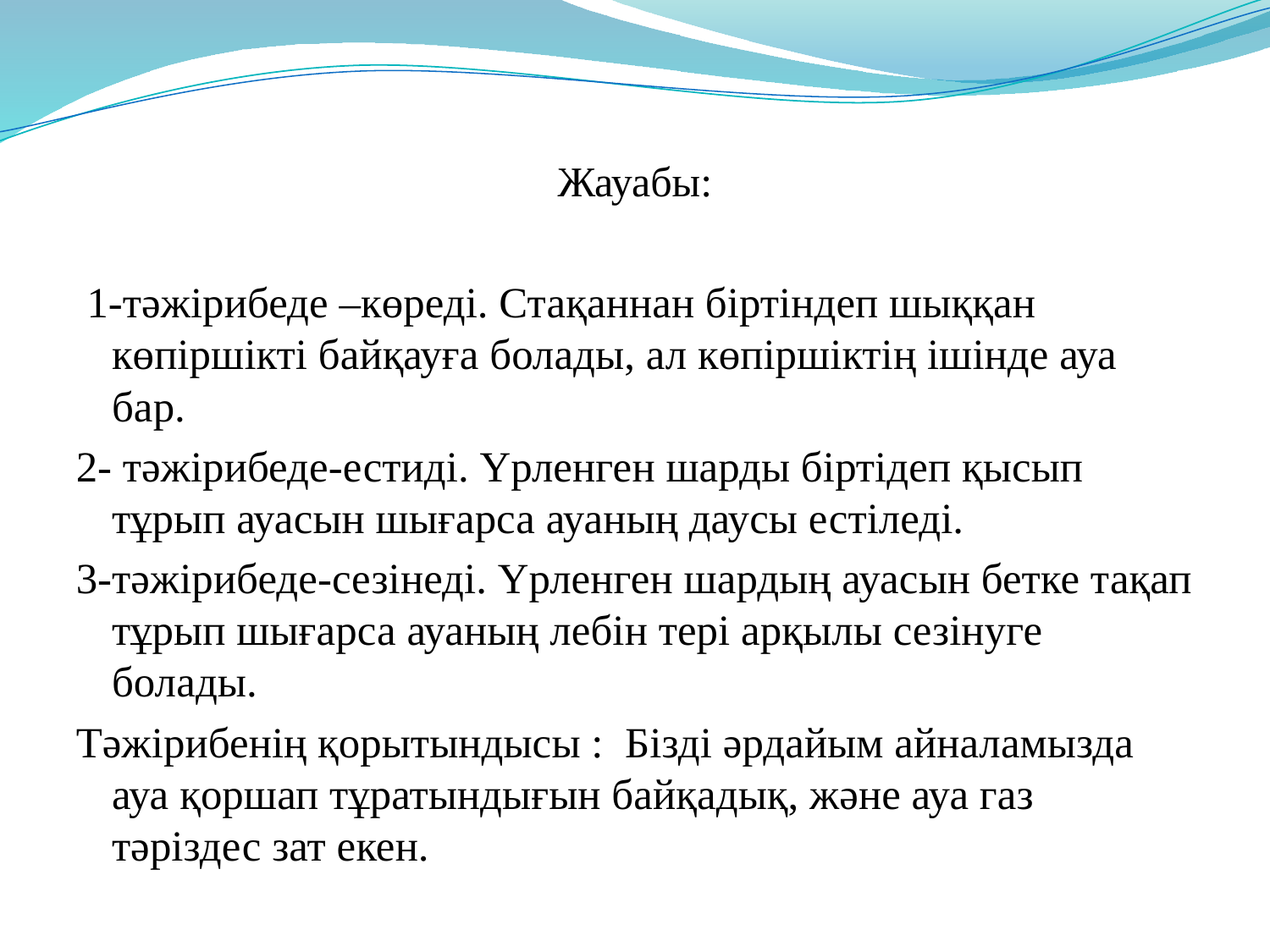

# Жауабы:
 1-тәжірибеде –көреді. Стақаннан біртіндеп шыққан көпіршікті байқауға болады, ал көпіршіктің ішінде ауа бар.
2- тәжірибеде-естиді. Үрленген шарды біртідеп қысып тұрып ауасын шығарса ауаның даусы естіледі.
3-тәжірибеде-сезінеді. Үрленген шардың ауасын бетке тақап тұрып шығарса ауаның лебін тері арқылы сезінуге болады.
Тәжірибенің қорытындысы :  Бізді әрдайым айналамызда ауа қоршап тұратындығын байқадық, және ауа газ тәріздес зат екен.